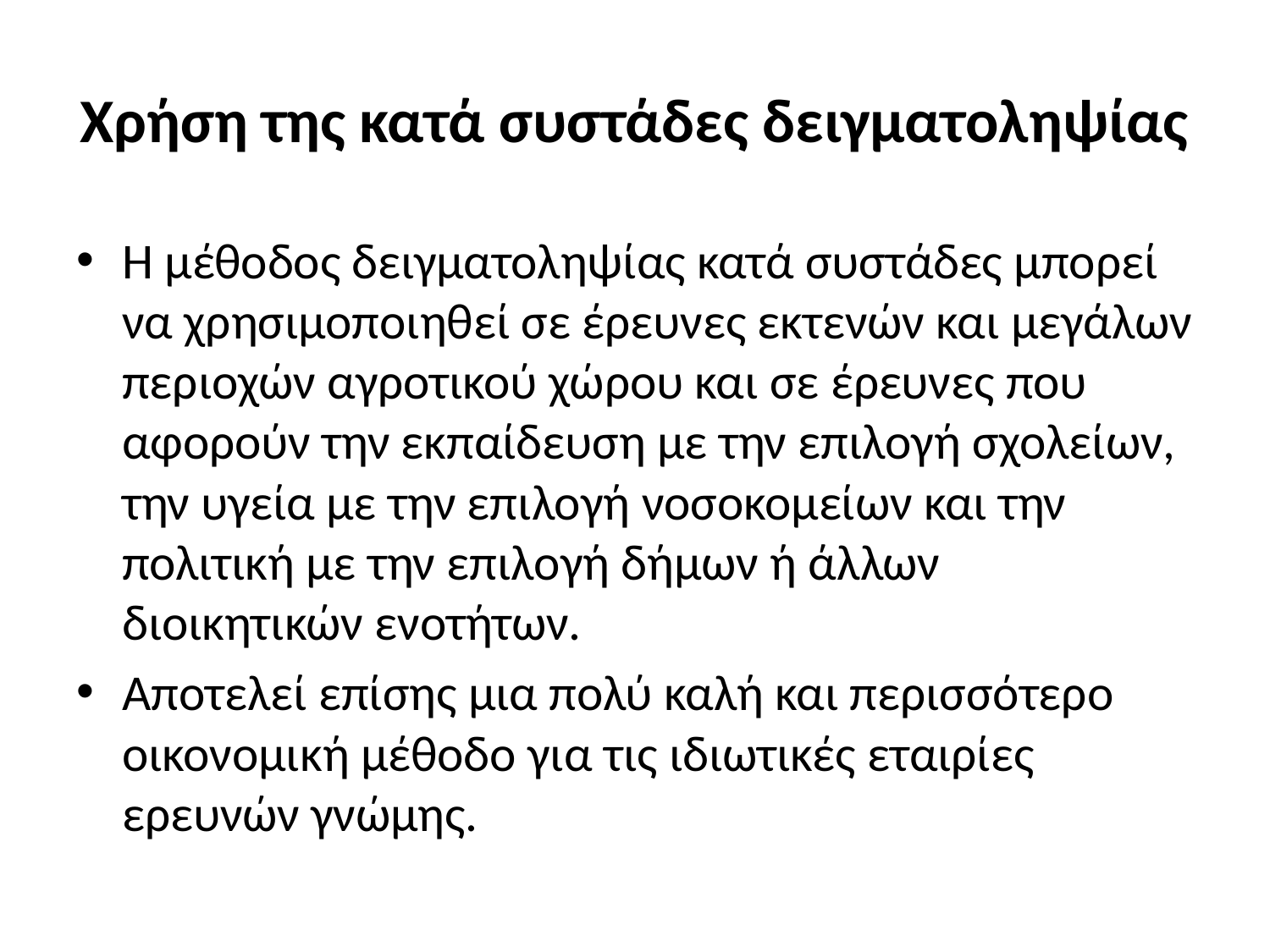

# Χρήση της κατά συστάδες δειγματοληψίας
Η μέθοδος δειγματοληψίας κατά συστάδες μπορεί να χρησιμοποιηθεί σε έρευνες εκτενών και μεγάλων περιοχών αγροτικού χώρου και σε έρευνες που αφορούν την εκπαίδευση με την επιλογή σχολείων, την υγεία με την επιλογή νοσοκομείων και την πολιτική με την επιλογή δήμων ή άλλων διοικητικών ενοτήτων.
Αποτελεί επίσης μια πολύ καλή και περισσότερο οικονομική μέθοδο για τις ιδιωτικές εταιρίες ερευνών γνώμης.